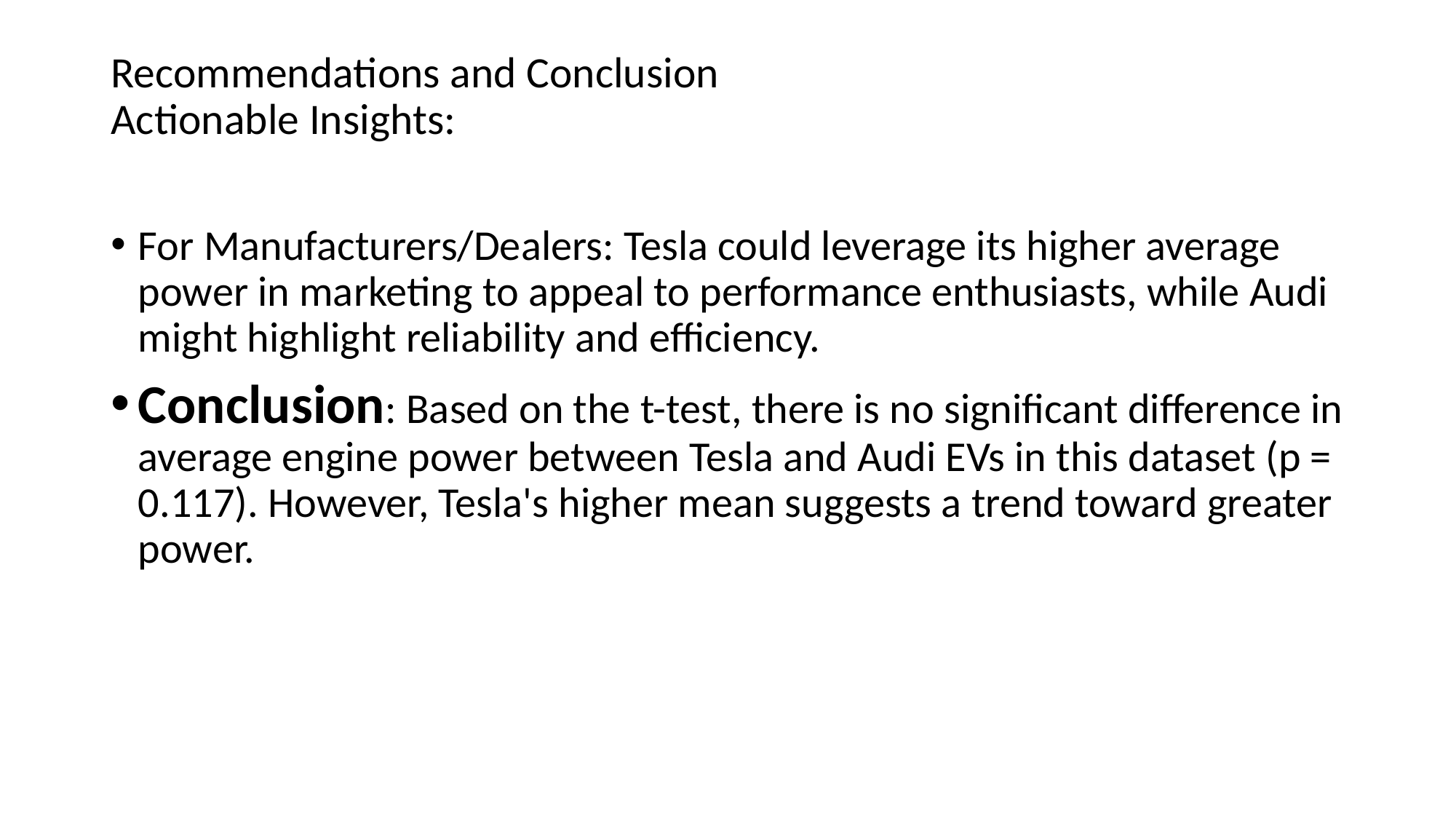

# Recommendations and Conclusion Actionable Insights:
For Manufacturers/Dealers: Tesla could leverage its higher average power in marketing to appeal to performance enthusiasts, while Audi might highlight reliability and efficiency.
Conclusion: Based on the t-test, there is no significant difference in average engine power between Tesla and Audi EVs in this dataset (p = 0.117). However, Tesla's higher mean suggests a trend toward greater power.